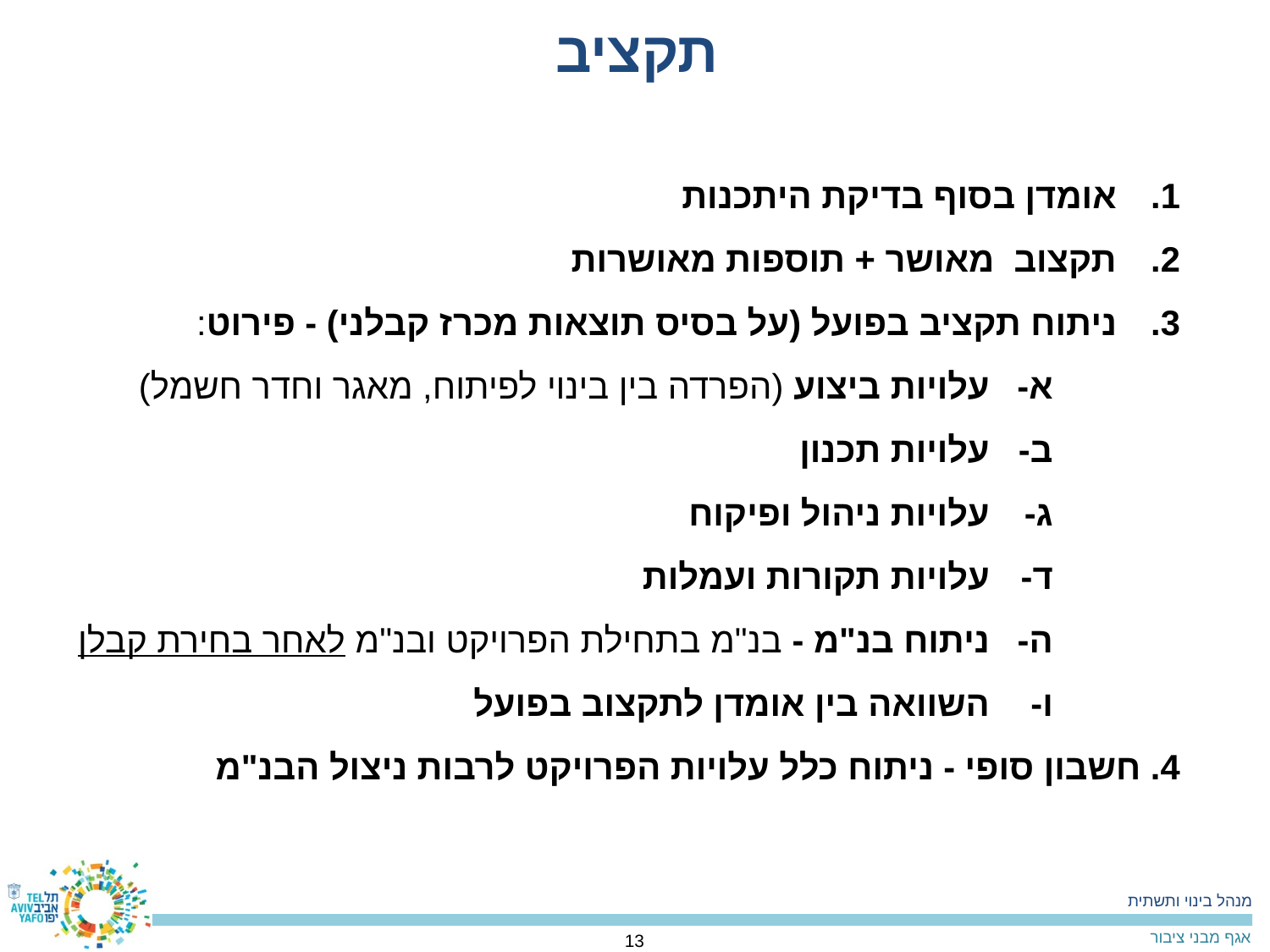

תקציב
אומדן בסוף בדיקת היתכנות
תקצוב  מאושר + תוספות מאושרות
ניתוח תקציב בפועל (על בסיס תוצאות מכרז קבלני) - פירוט:
עלויות ביצוע (הפרדה בין בינוי לפיתוח, מאגר וחדר חשמל)
עלויות תכנון
עלויות ניהול ופיקוח
עלויות תקורות ועמלות
ניתוח בנ"מ - בנ"מ בתחילת הפרויקט ובנ"מ לאחר בחירת קבלן
השוואה בין אומדן לתקצוב בפועל
4. חשבון סופי - ניתוח כלל עלויות הפרויקט לרבות ניצול הבנ"מ